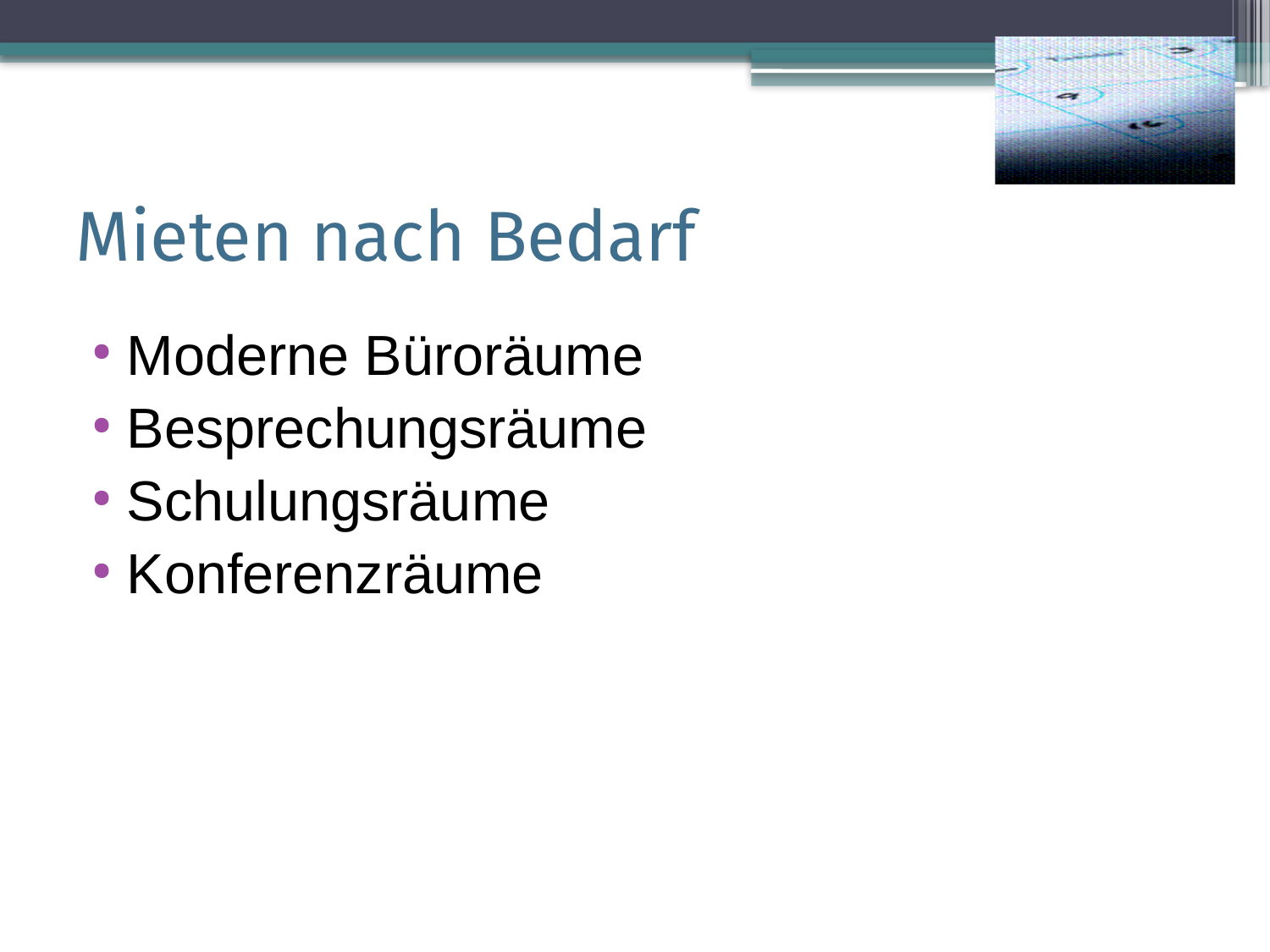

# Mieten nach Bedarf
Moderne Büroräume
Besprechungsräume
Schulungsräume
Konferenzräume